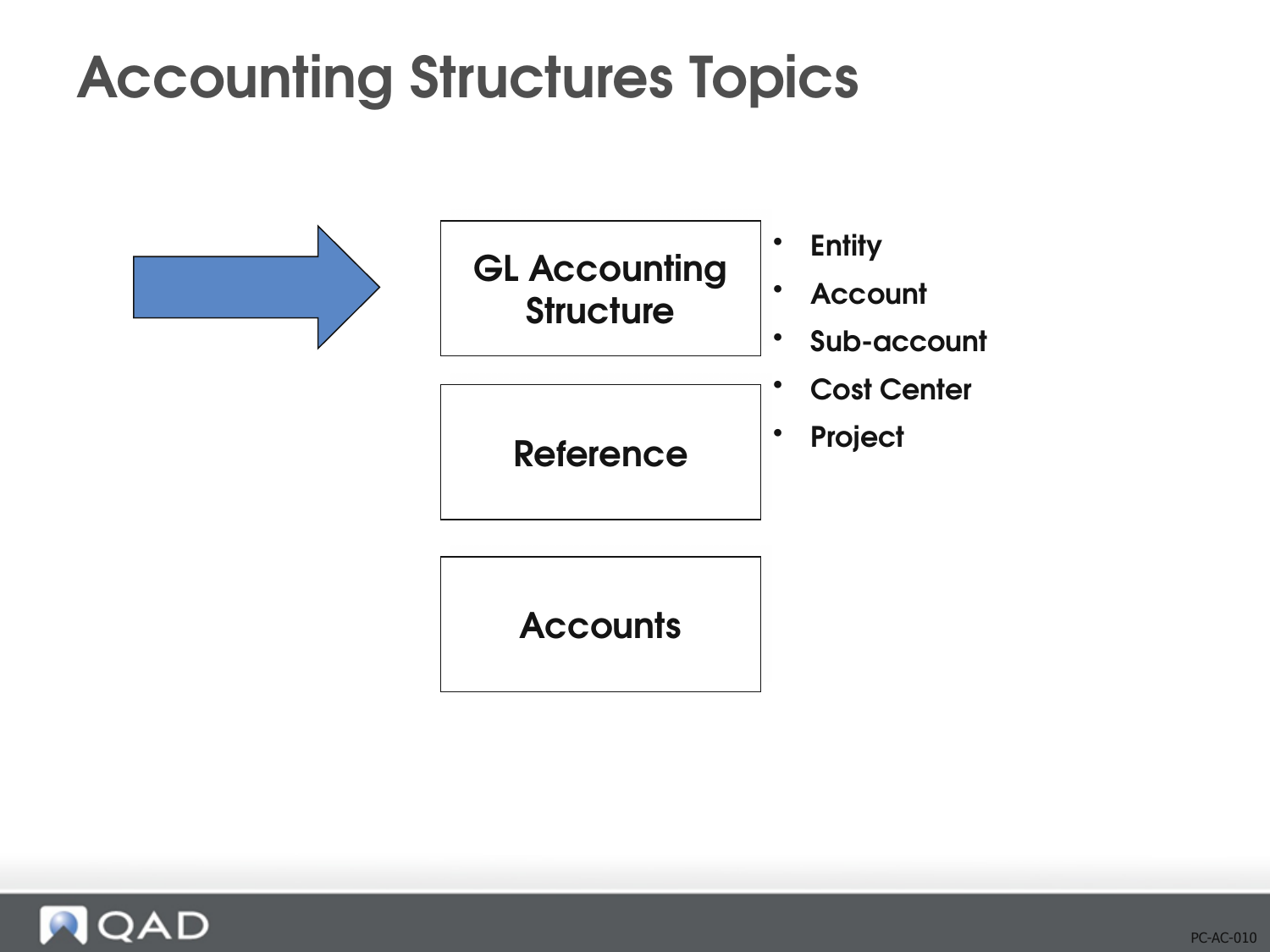

# Accounting Structures Topics
GL Accounting Structure
 Entity
 Account
 Sub-account
 Cost Center
 Project

Reference
Accounts
PC-AC-010